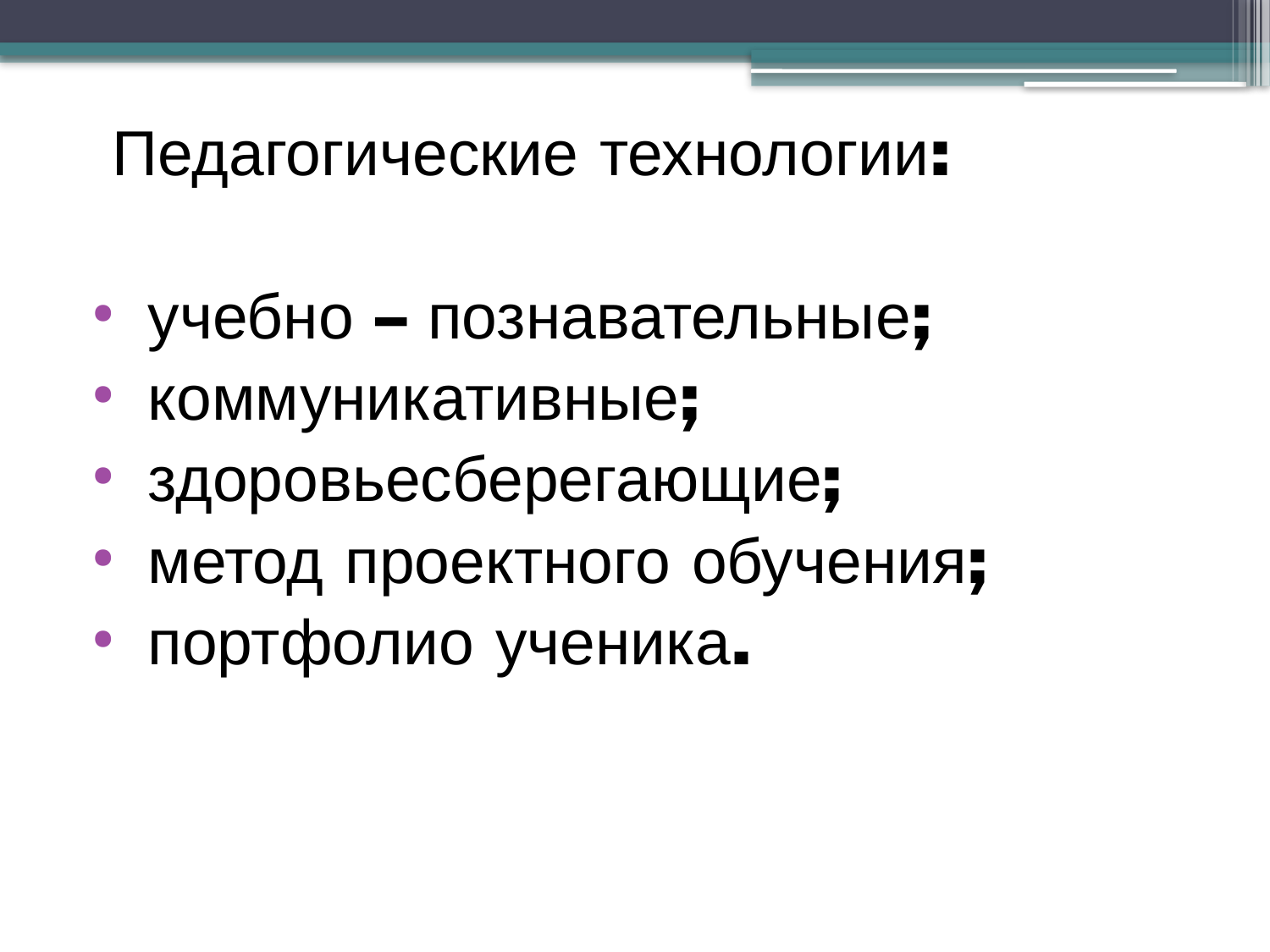

Педагогические технологии:

 учебно – познавательные;
 коммуникативные;
 здоровьесберегающие;
 метод проектного обучения;
 портфолио ученика.